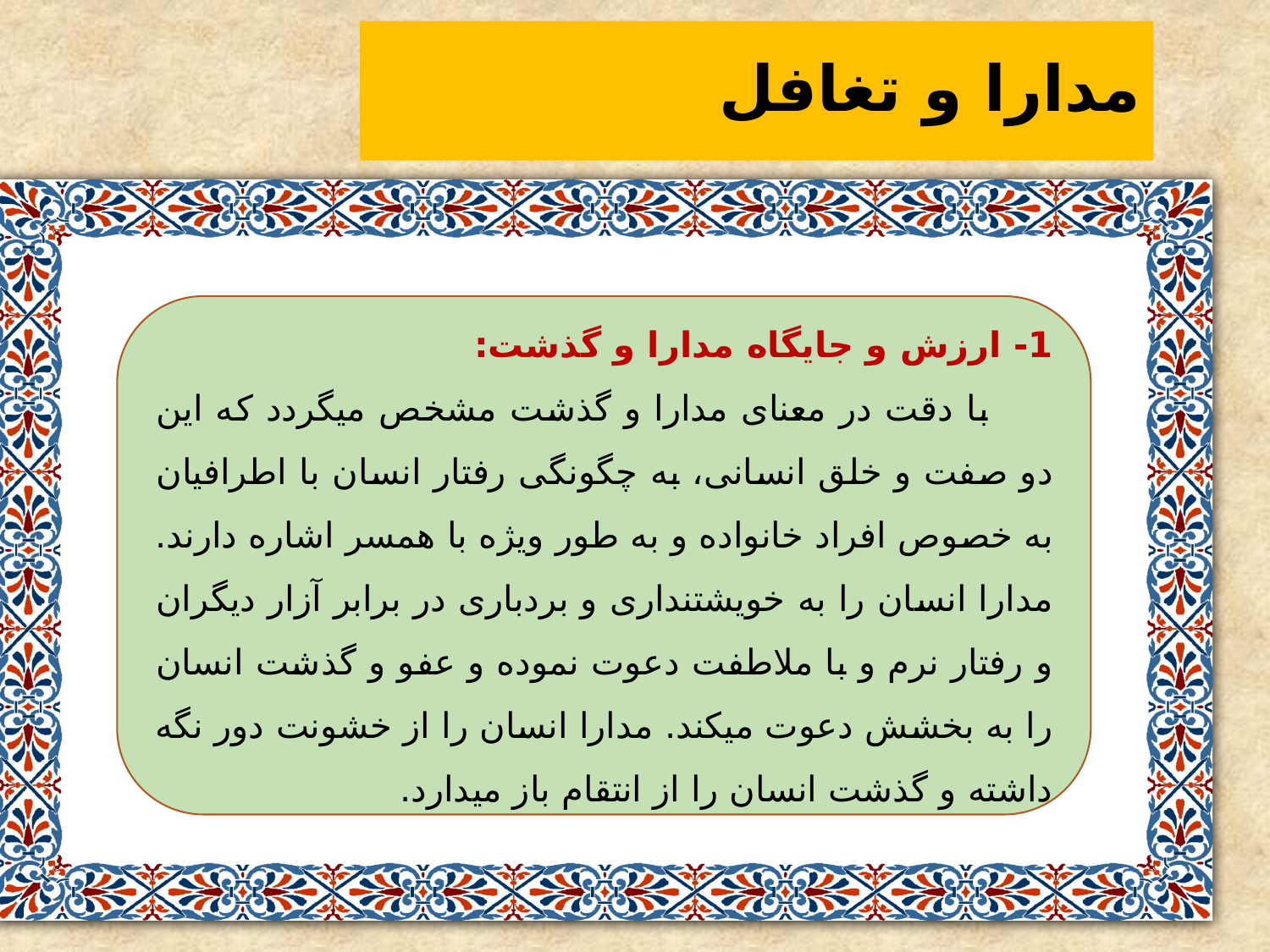

# مدارا و تغافل
ز
1- ارزش و جایگاه مدارا و گذشت:
     با دقت در معنای مدارا و گذشت مشخص میگردد که این دو صفت و خلق انسانی، به چگونگی رفتار انسان با اطرافیان به خصوص افراد خانواده و به طور ویژه با همسر اشاره دارند. مدارا انسان را به خویشتنداری و بردباری در برابر آزار دیگران و رفتار نرم و با ملاطفت دعوت نموده و عفو و گذشت انسان را به بخشش دعوت میکند. مدارا انسان را از خشونت دور نگه داشته و گذشت انسان را از انتقام باز میدارد.